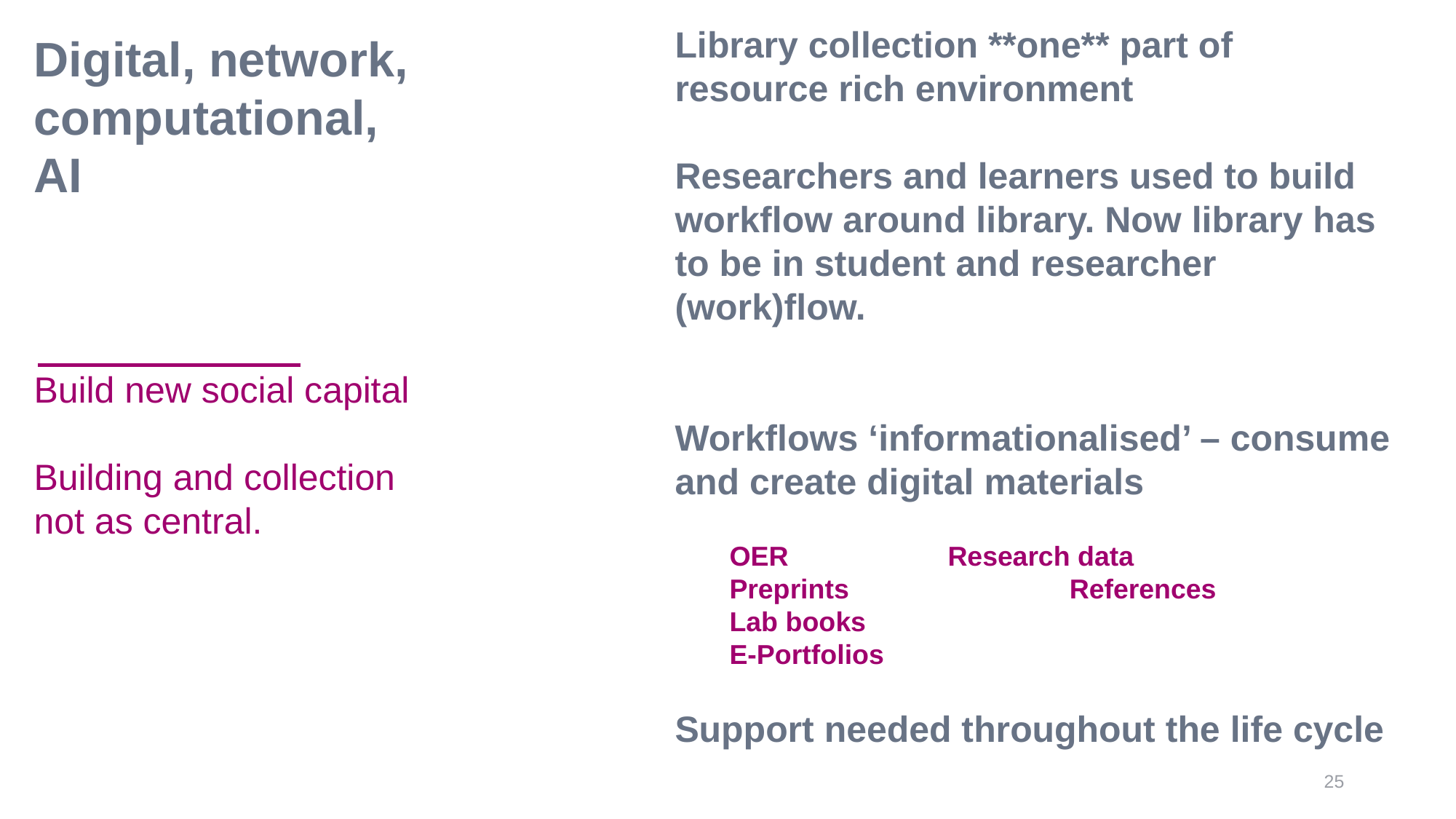

Library collection **one** part of resource rich environment

Researchers and learners used to build workflow around library. Now library has to be in student and researcher (work)flow.

Workflows ‘informationalised’ – consume and create digital materials

OER		Research data
Preprints	                References
Lab books
E-Portfolios

Support needed throughout the life cycle

Digital, network,
computational, AI

Build new social capital

Building and collection not as central.

25